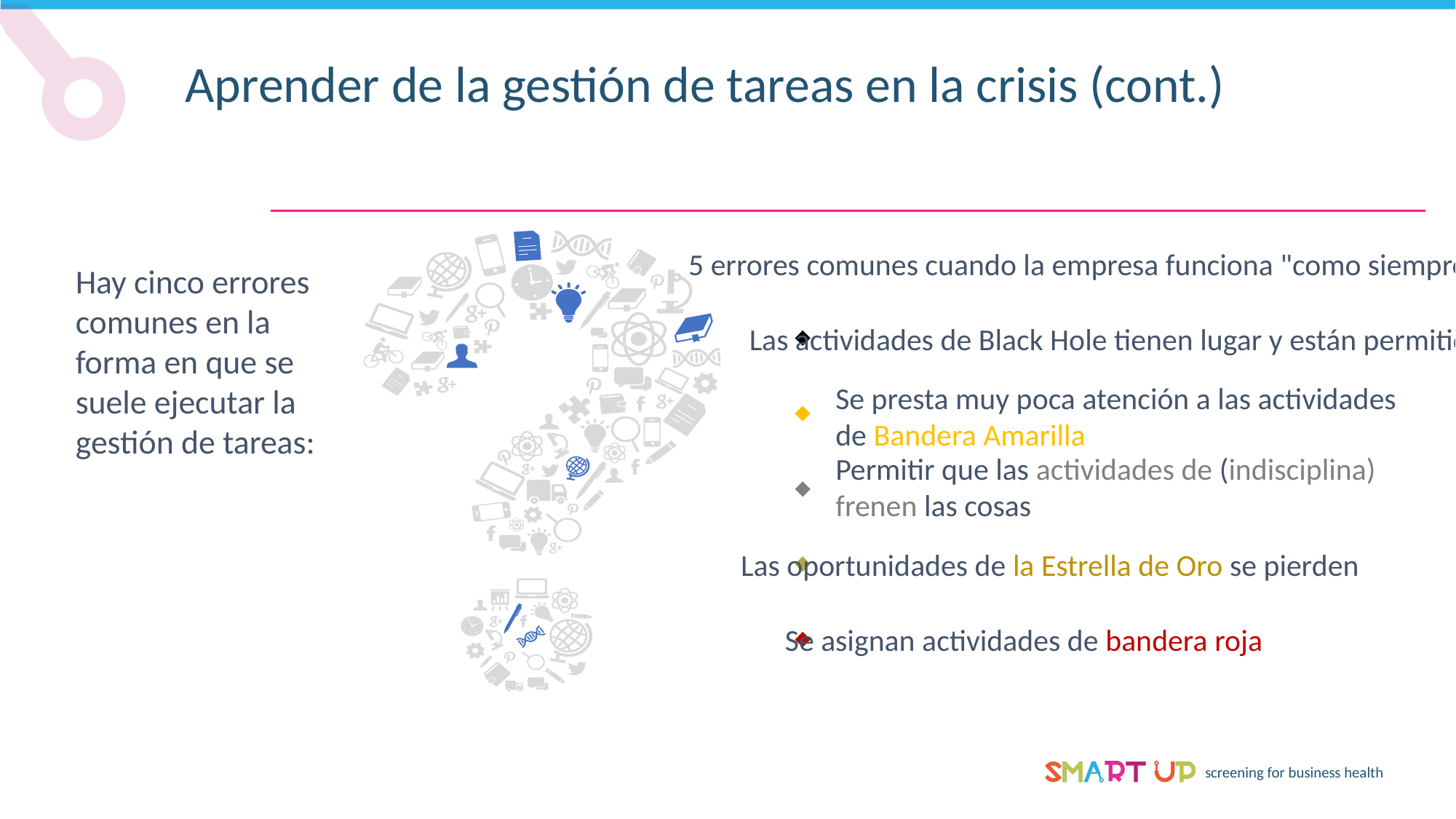

Aprender de la gestión de tareas en la crisis (cont.)

5 errores comunes cuando la empresa funciona "como siempre"
Hay cinco errores comunes en la forma en que se suele ejecutar la gestión de tareas:

Las actividades de Black Hole tienen lugar y están permitidas

Se presta muy poca atención a las actividades de Bandera Amarilla

Permitir que las actividades de (indisciplina) frenen las cosas

Las oportunidades de la Estrella de Oro se pierden

Se asignan actividades de bandera roja

I